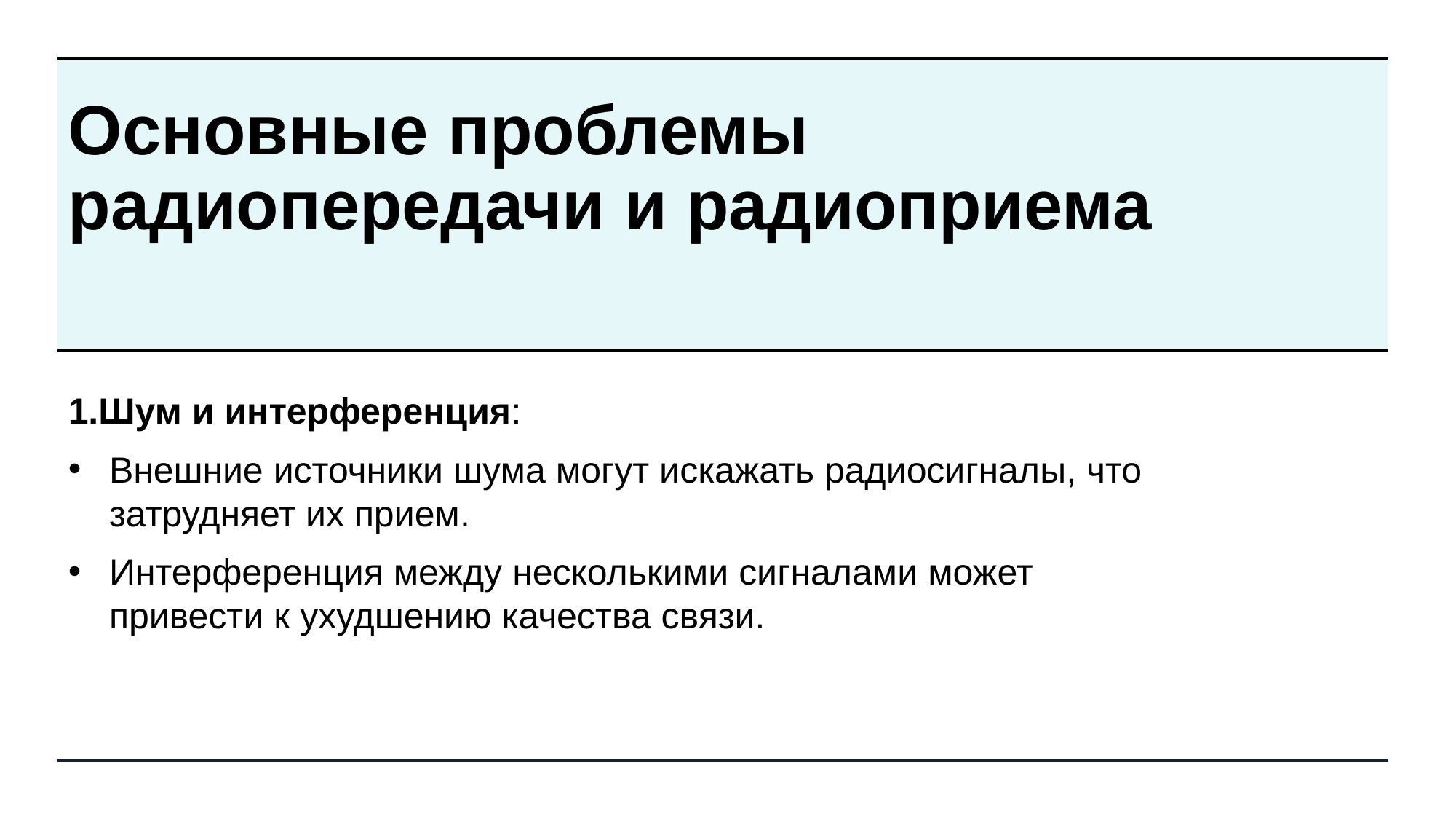

# Основные проблемы радиопередачи и радиоприема

1.Шум и интерференция:
Внешние источники шума могут искажать радиосигналы, что затрудняет их прием.
Интерференция между несколькими сигналами может привести к ухудшению качества связи.